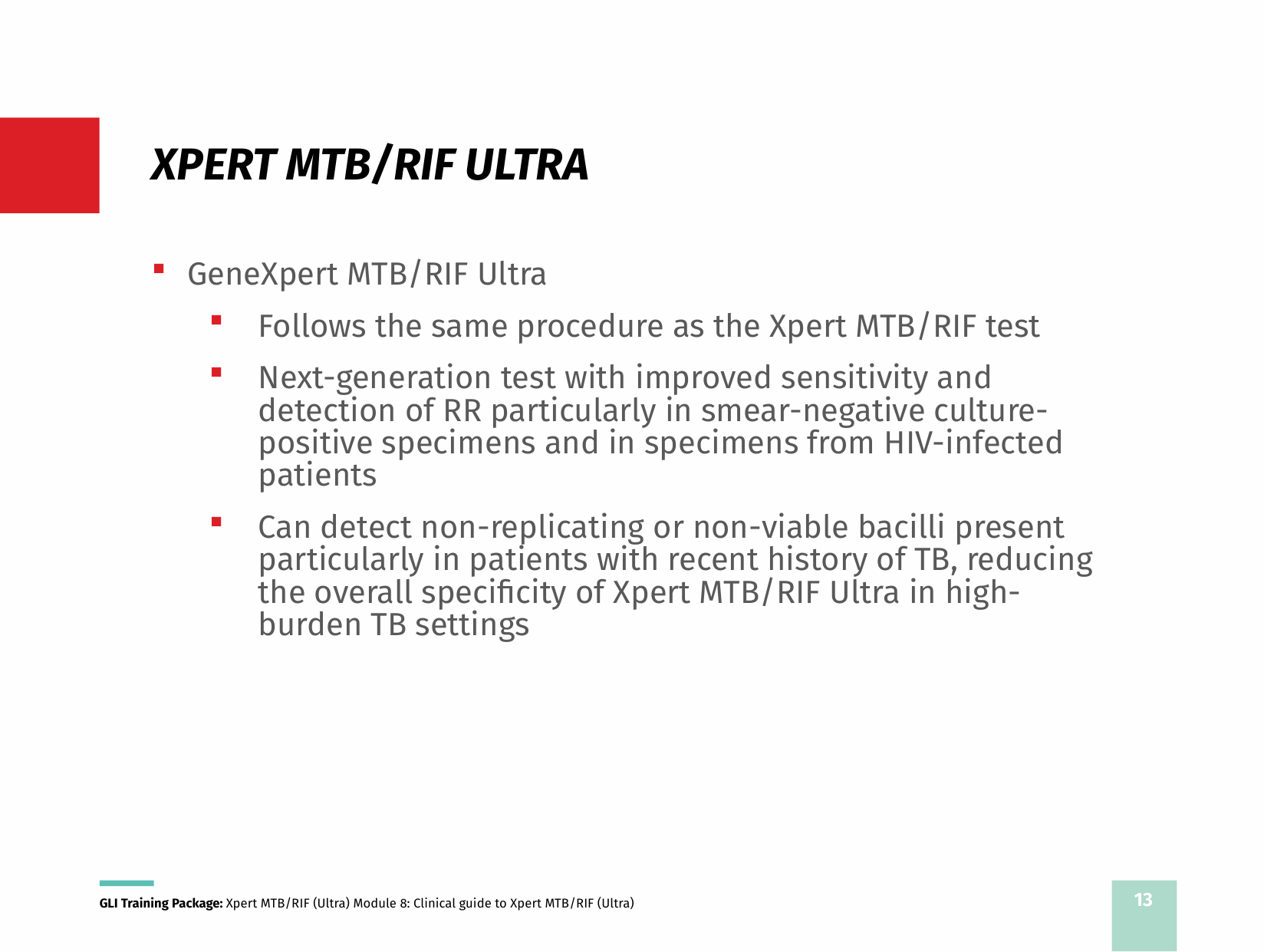

# XPERT MTB/RIF ULTRA
GeneXpert MTB/RIF Ultra
Follows the same procedure as the Xpert MTB/RIF test
Next-generation test with improved sensitivity and detection of RR particularly in smear-negative culture-positive specimens and in specimens from HIV-infected patients
Can detect non-replicating or non-viable bacilli present particularly in patients with recent history of TB, reducing the overall specificity of Xpert MTB/RIF Ultra in high-burden TB settings